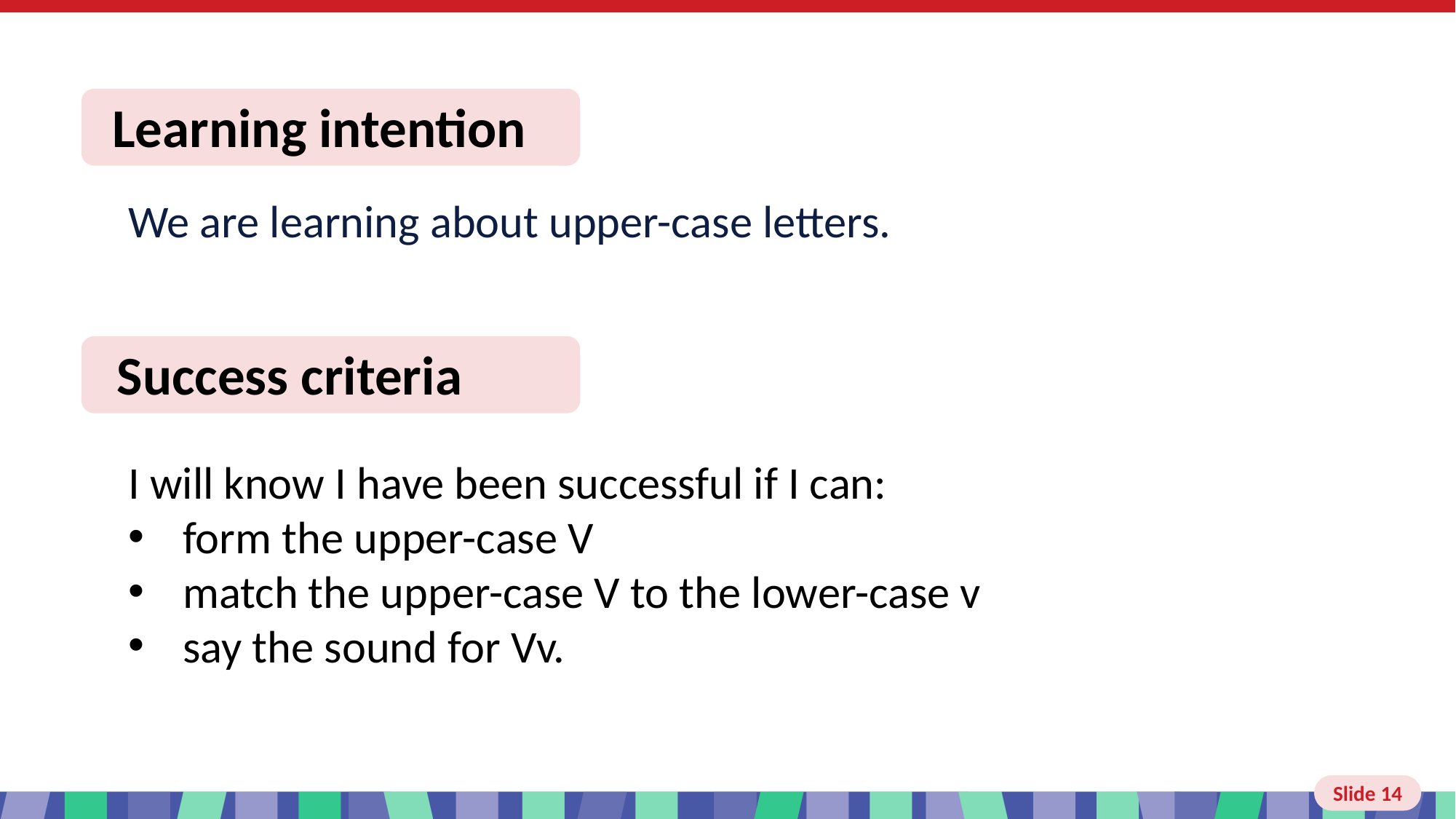

# Slide 14 Learning intention and success criteria
We are learning about upper-case letters.

I will know I have been successful if I can:
form the upper-case V
match the upper-case V to the lower-case v
say the sound for Vv.